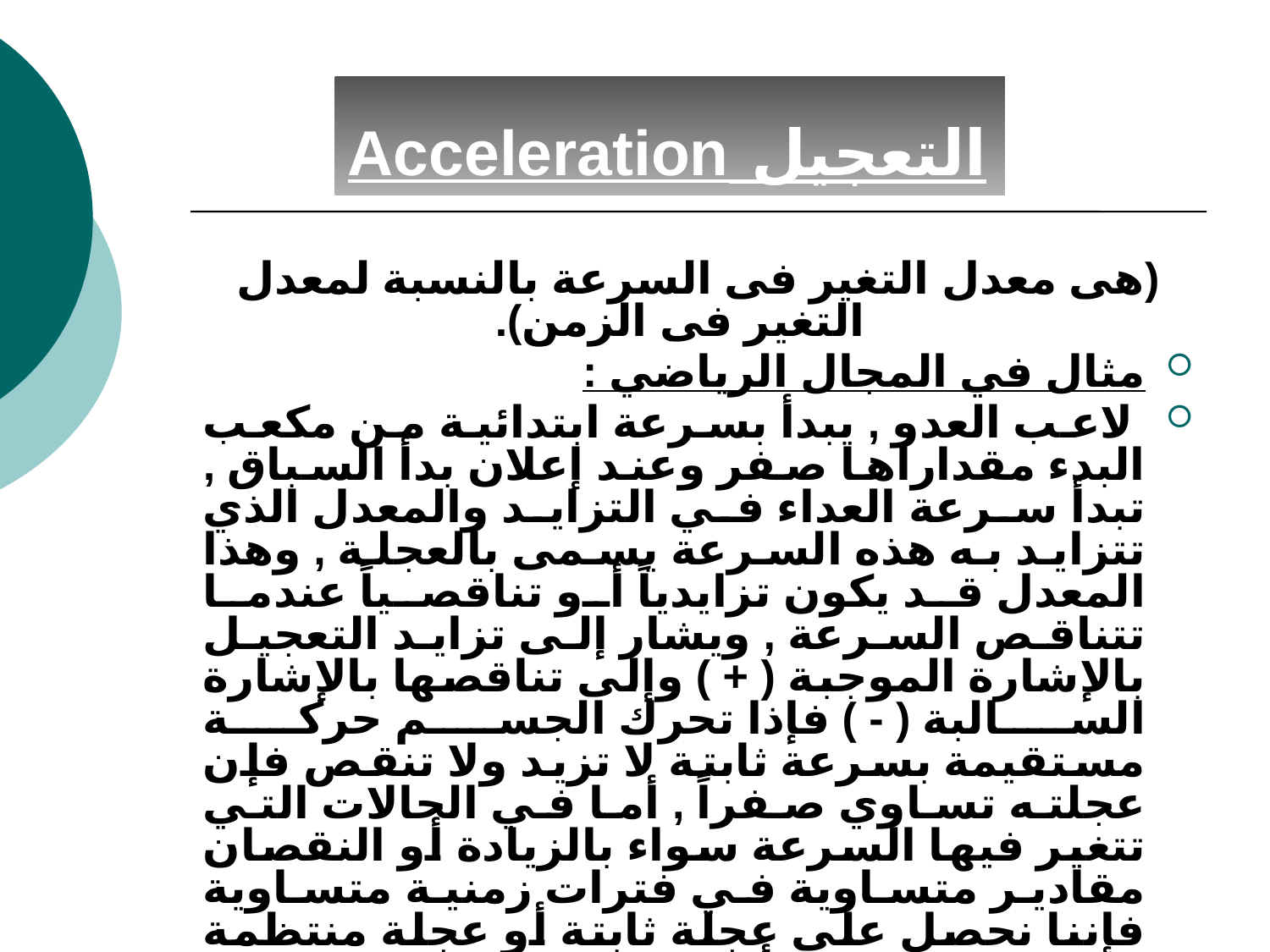

# التعجيل Acceleration
(هى معدل التغير فى السرعة بالنسبة لمعدل التغير فى الزمن).
مثال في المجال الرياضي :
 لاعب العدو , يبدأ بسرعة ابتدائية من مكعب البدء مقداراها صفر وعند إعلان بدأ السباق , تبدأ سرعة العداء في التزايد والمعدل الذي تتزايد به هذه السرعة يسمى بالعجلة , وهذا المعدل قد يكون تزايدياً أو تناقصياً عندما تتناقص السرعة , ويشار إلى تزايد التعجيل بالإشارة الموجبة ( + ) وإلى تناقصها بالإشارة السالبة ( - ) فإذا تحرك الجسم حركة مستقيمة بسرعة ثابتة لا تزيد ولا تنقص فإن عجلته تساوي صفراً , أما في الحالات التي تتغير فيها السرعة سواء بالزيادة أو النقصان مقادير متساوية في فترات زمنية متساوية فإننا نحصل على عجلة ثابتة أو عجلة منتظمة سواء كانت سالبة أو موجبة.